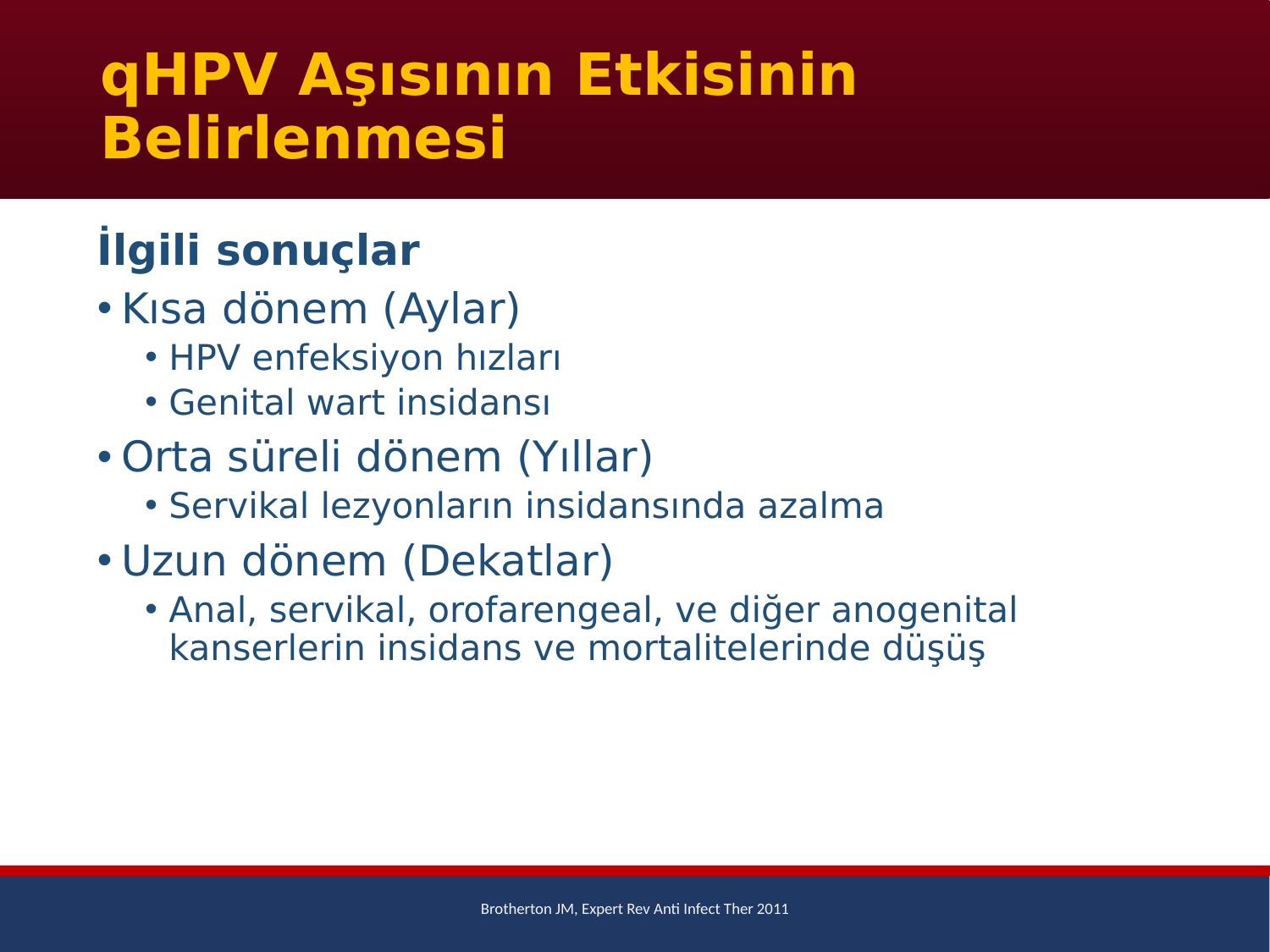

# qHPV Aşısının Etkisinin Belirlenmesi
İlgili sonuçlar
Kısa dönem (Aylar)
HPV enfeksiyon hızları
Genital wart insidansı
Orta süreli dönem (Yıllar)
Servikal lezyonların insidansında azalma
Uzun dönem (Dekatlar)
Anal, servikal, orofarengeal, ve diğer anogenital kanserlerin insidans ve mortalitelerinde düşüş
Brotherton JM, Expert Rev Anti Infect Ther 2011